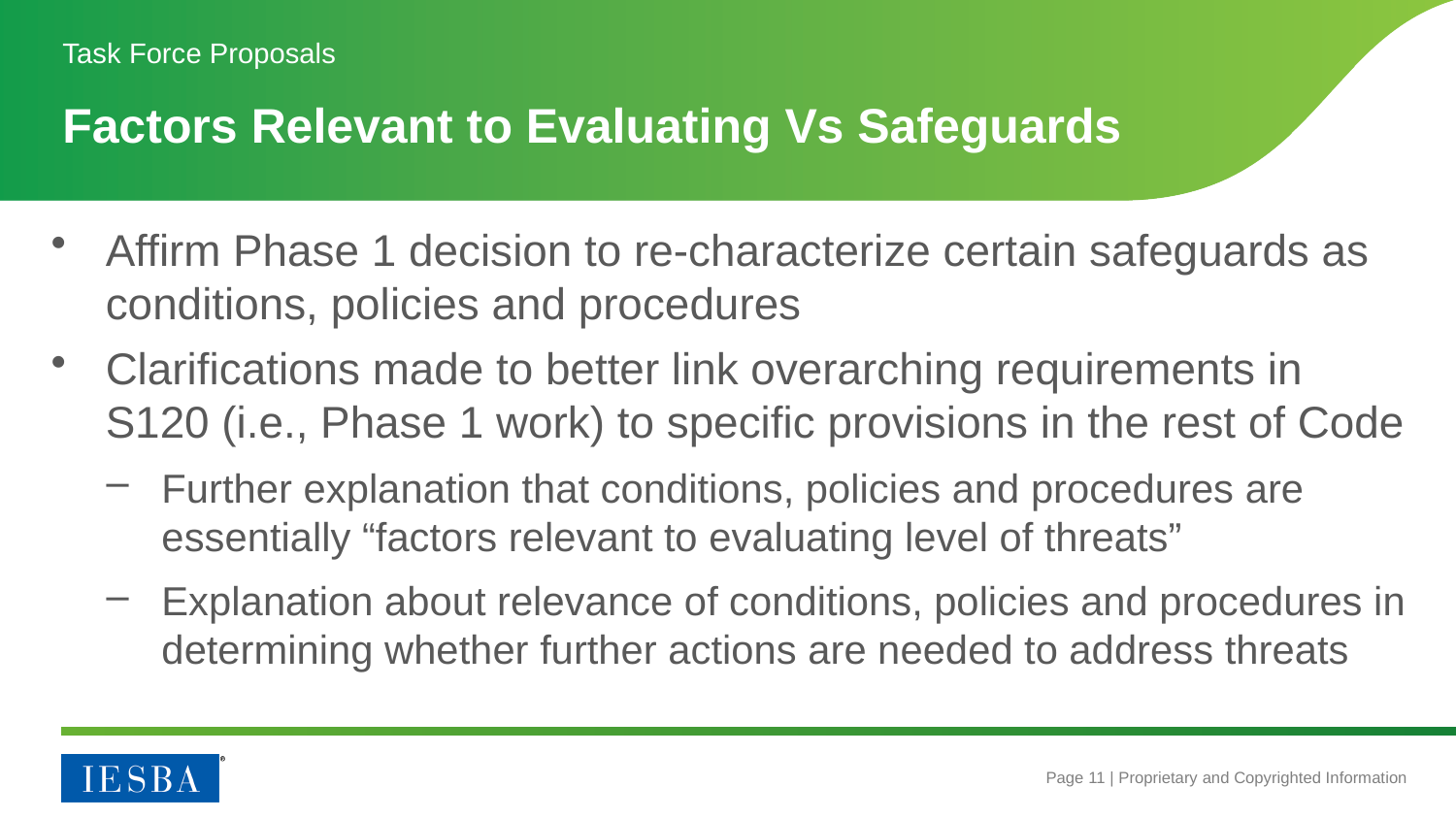

Task Force Proposals
# Factors Relevant to Evaluating Vs Safeguards
Affirm Phase 1 decision to re-characterize certain safeguards as conditions, policies and procedures
Clarifications made to better link overarching requirements in S120 (i.e., Phase 1 work) to specific provisions in the rest of Code
Further explanation that conditions, policies and procedures are essentially “factors relevant to evaluating level of threats”
Explanation about relevance of conditions, policies and procedures in determining whether further actions are needed to address threats